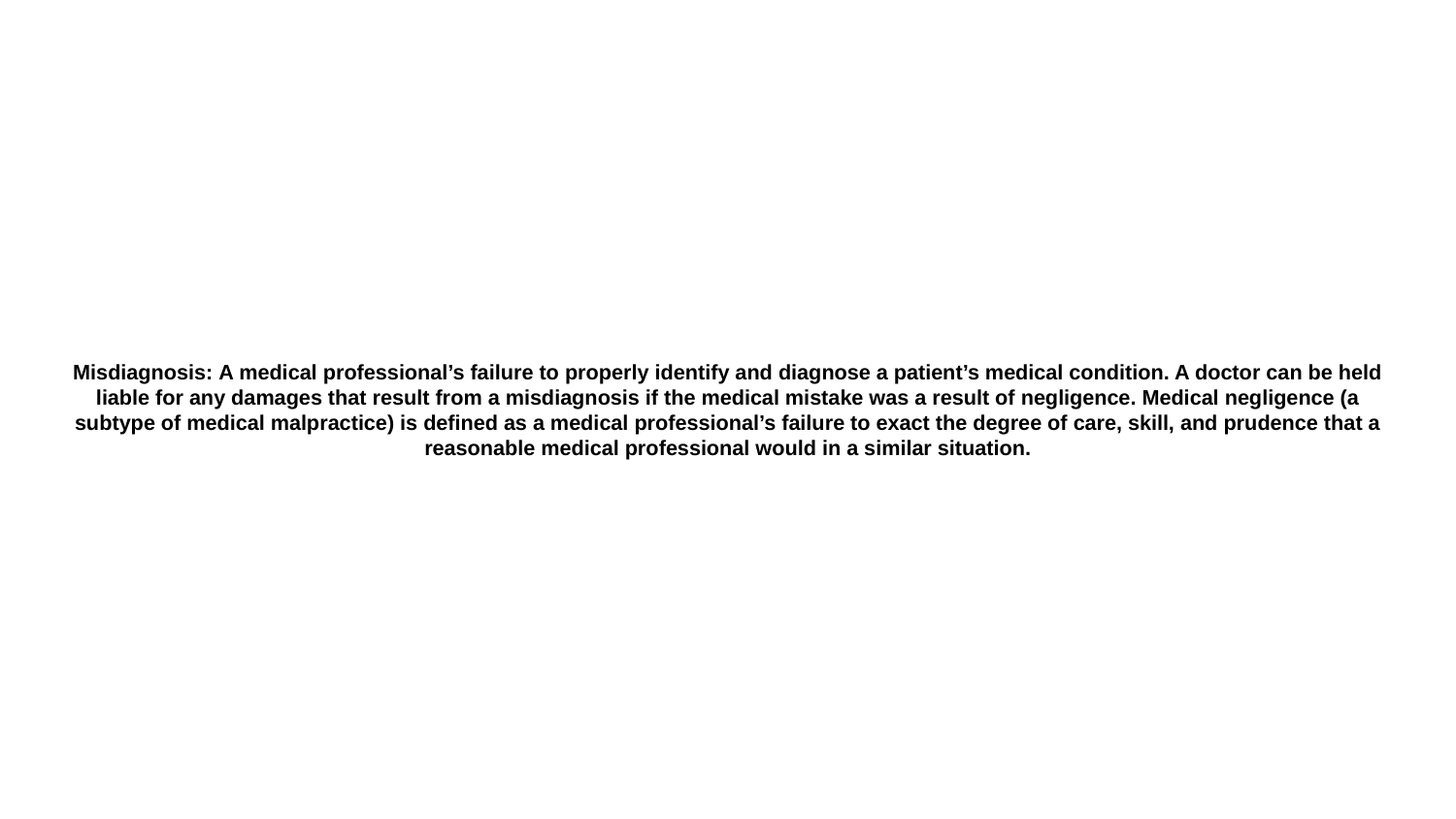

# Misdiagnosis: A medical professional’s failure to properly identify and diagnose a patient’s medical condition. A doctor can be held liable for any damages that result from a misdiagnosis if the medical mistake was a result of negligence. Medical negligence (a subtype of medical malpractice) is defined as a medical professional’s failure to exact the degree of care, skill, and prudence that a reasonable medical professional would in a similar situation.